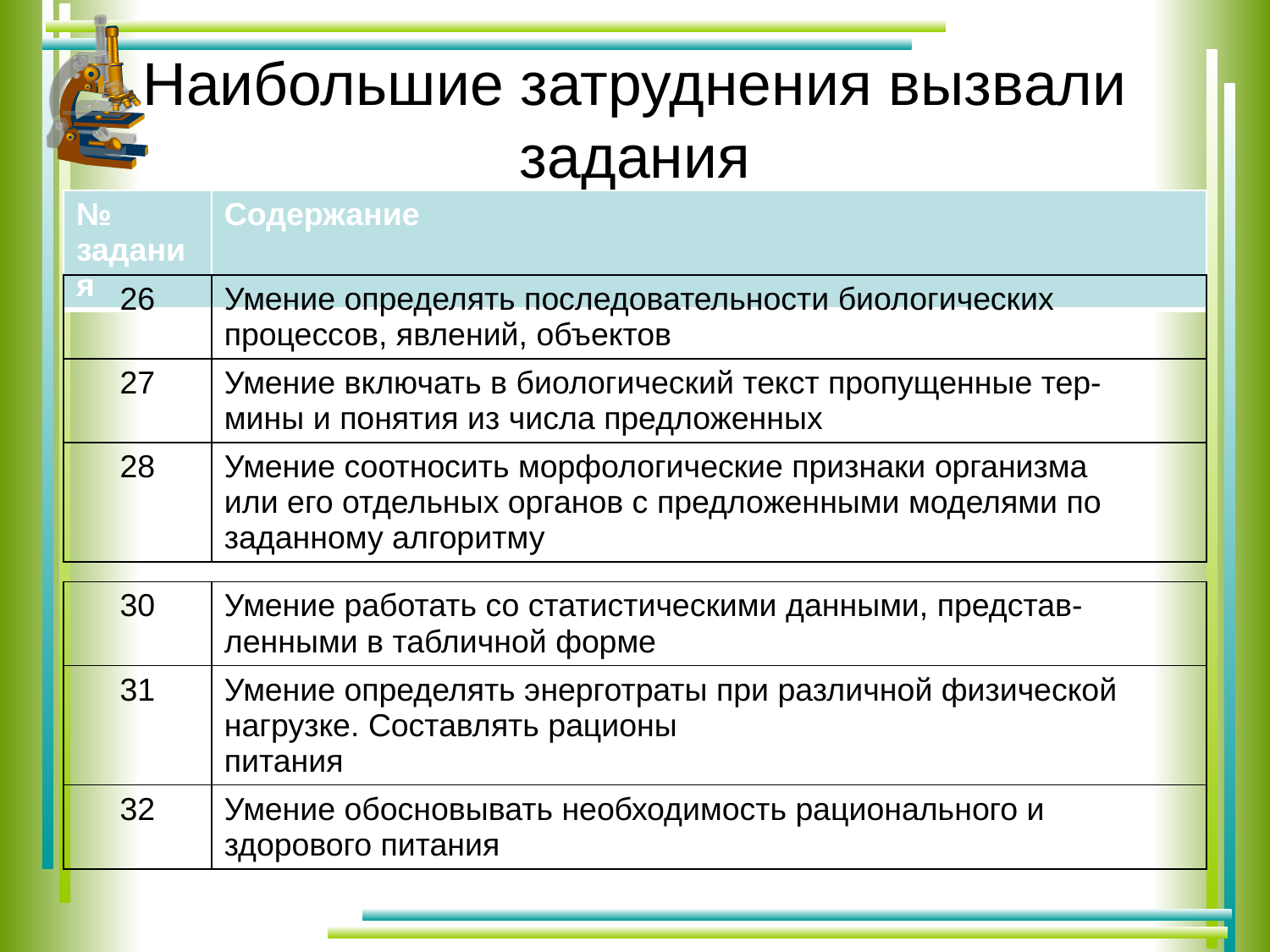

# Наибольшие затруднения вызвали задания
| № задания | Содержание |
| --- | --- |
| 26 | Умение определять последовательности биологических процессов, явлений, объектов |
| --- | --- |
| 27 | Умение включать в биологический текст пропущенные тер- мины и понятия из числа предложенных |
| 28 | Умение соотносить морфологические признаки организма или его отдельных органов с предложенными моделями по заданному алгоритму |
| 30 | Умение работать со статистическими данными, представ- ленными в табличной форме |
| --- | --- |
| 31 | Умение определять энерготраты при различной физической нагрузке. Составлять рационы питания |
| 32 | Умение обосновывать необходимость рационального и здорового питания |